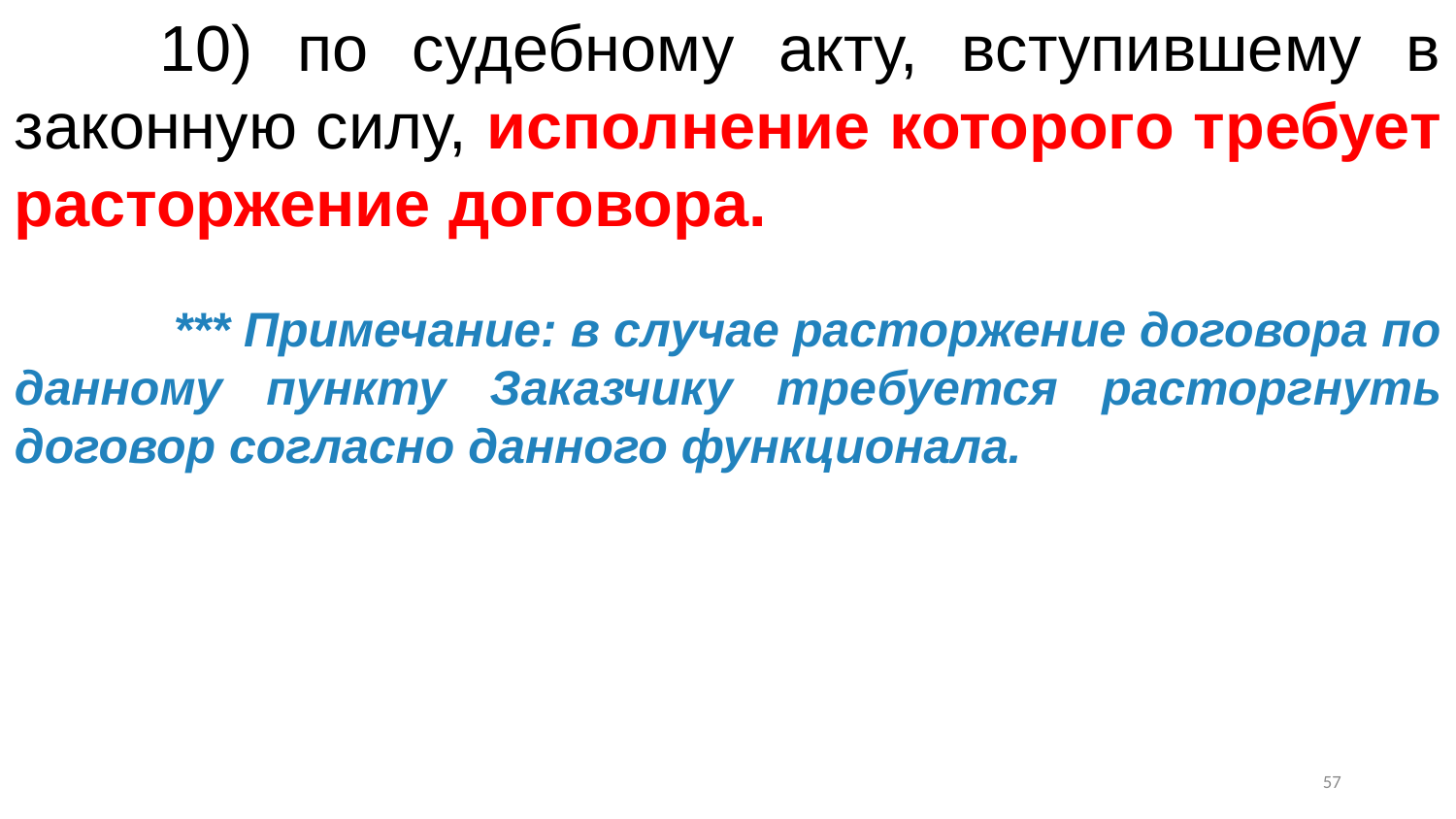

10) по судебному акту, вступившему в законную силу, исполнение которого требует расторжение договора.

	 *** Примечание: в случае расторжение договора по данному пункту Заказчику требуется расторгнуть договор согласно данного функционала.
57